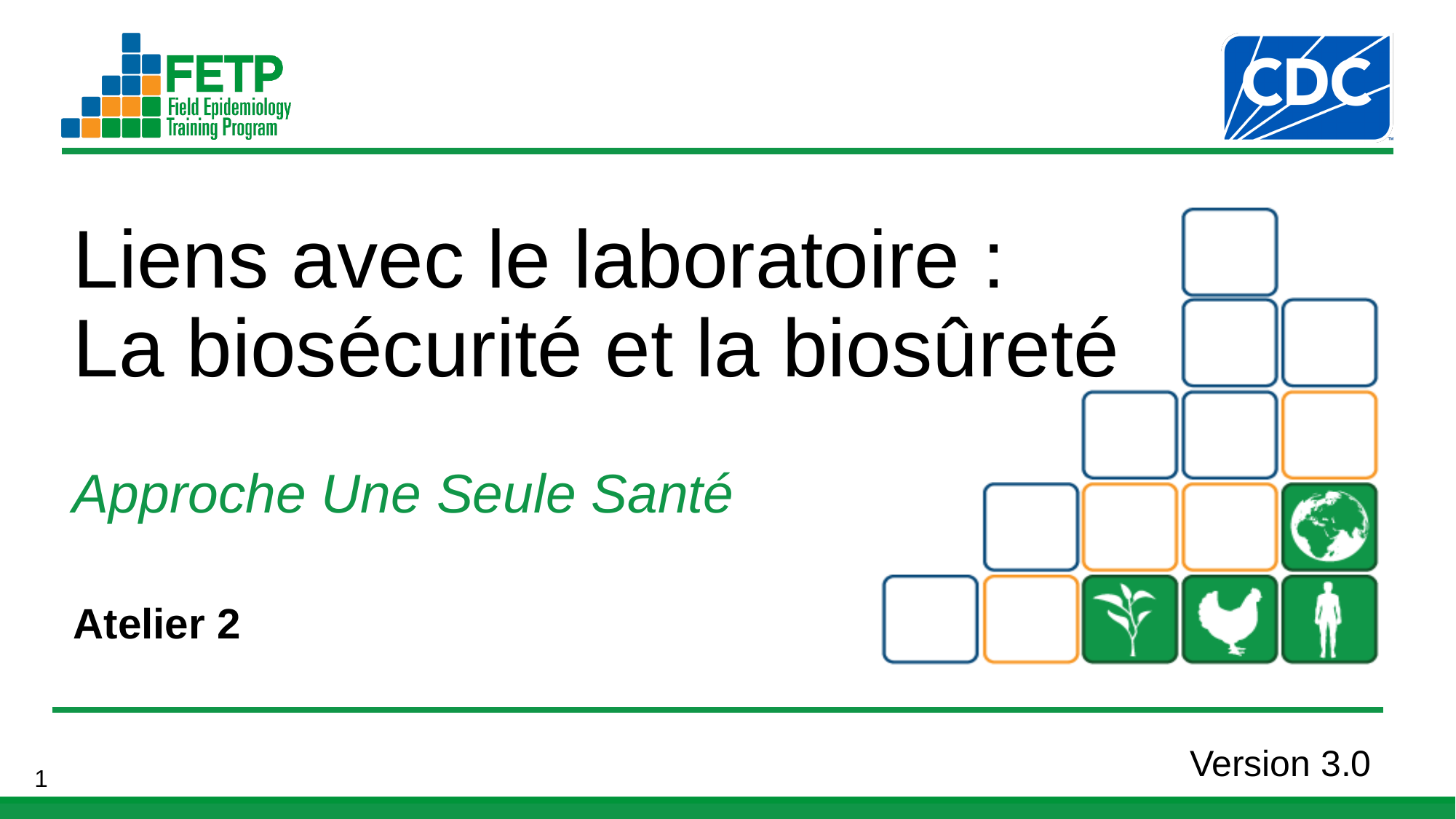

Liens avec le laboratoire :
La biosécurité et la biosûreté
Atelier 2